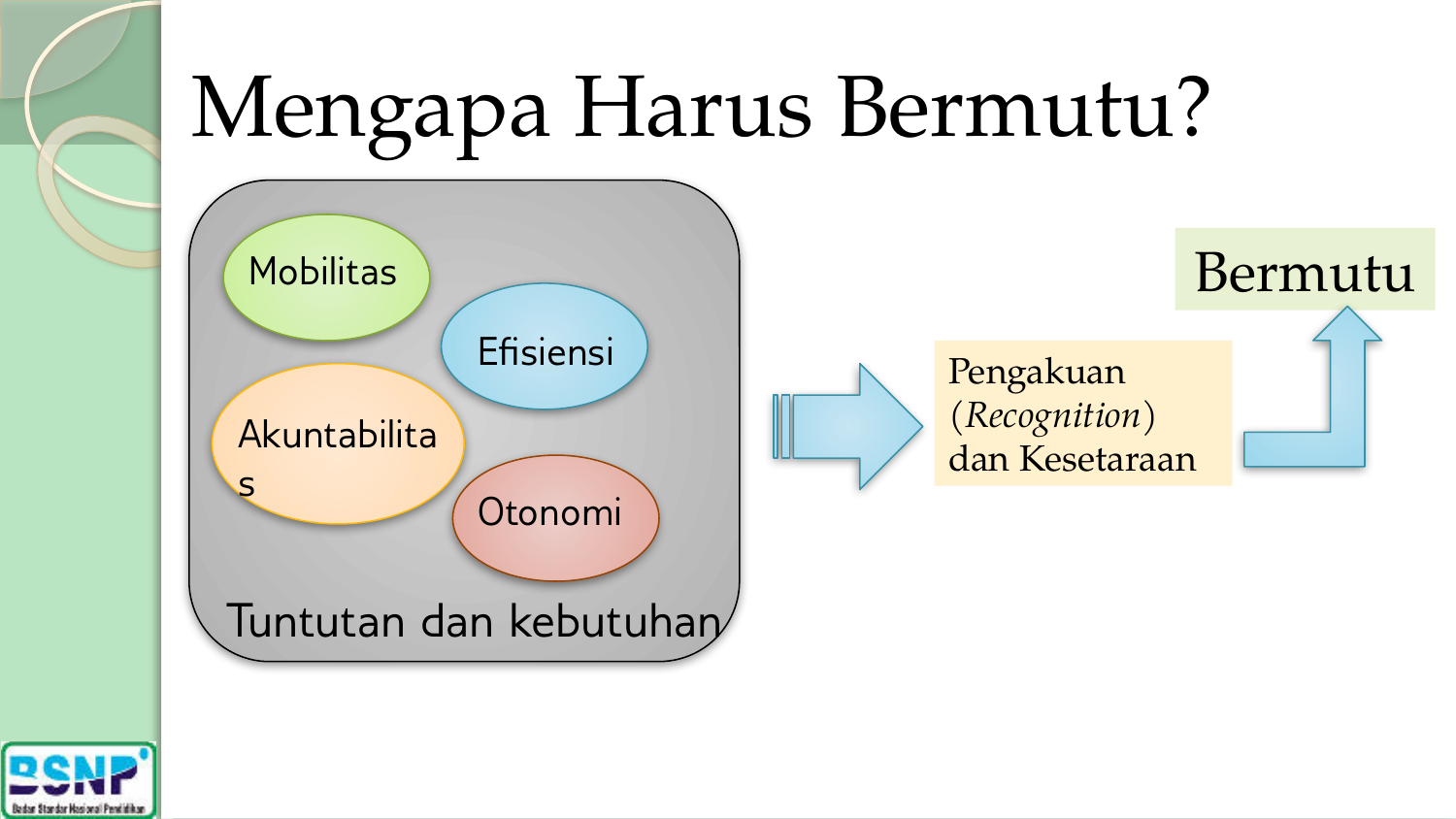

# Mengapa Harus Bermutu?

Mobilitas

Efisiensi

Akuntabilitas

Otonomi
Bermutu

Pengakuan         (Recognition)
dan Kesetaraan

Tuntutan dan kebutuhan